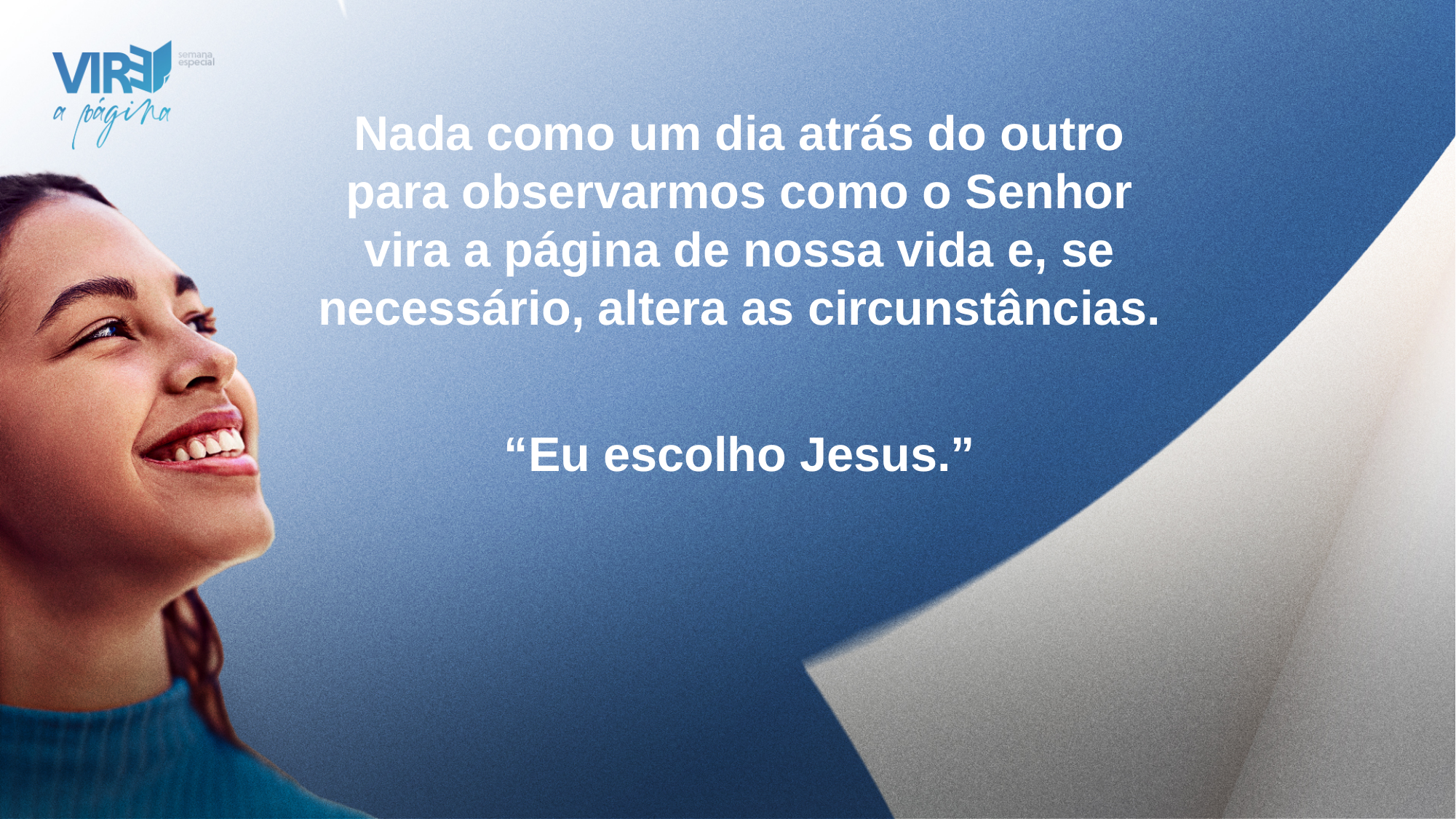

Nada como um dia atrás do outro para observarmos como o Senhor vira a página de nossa vida e, se necessário, altera as circunstâncias.

“Eu escolho Jesus.”